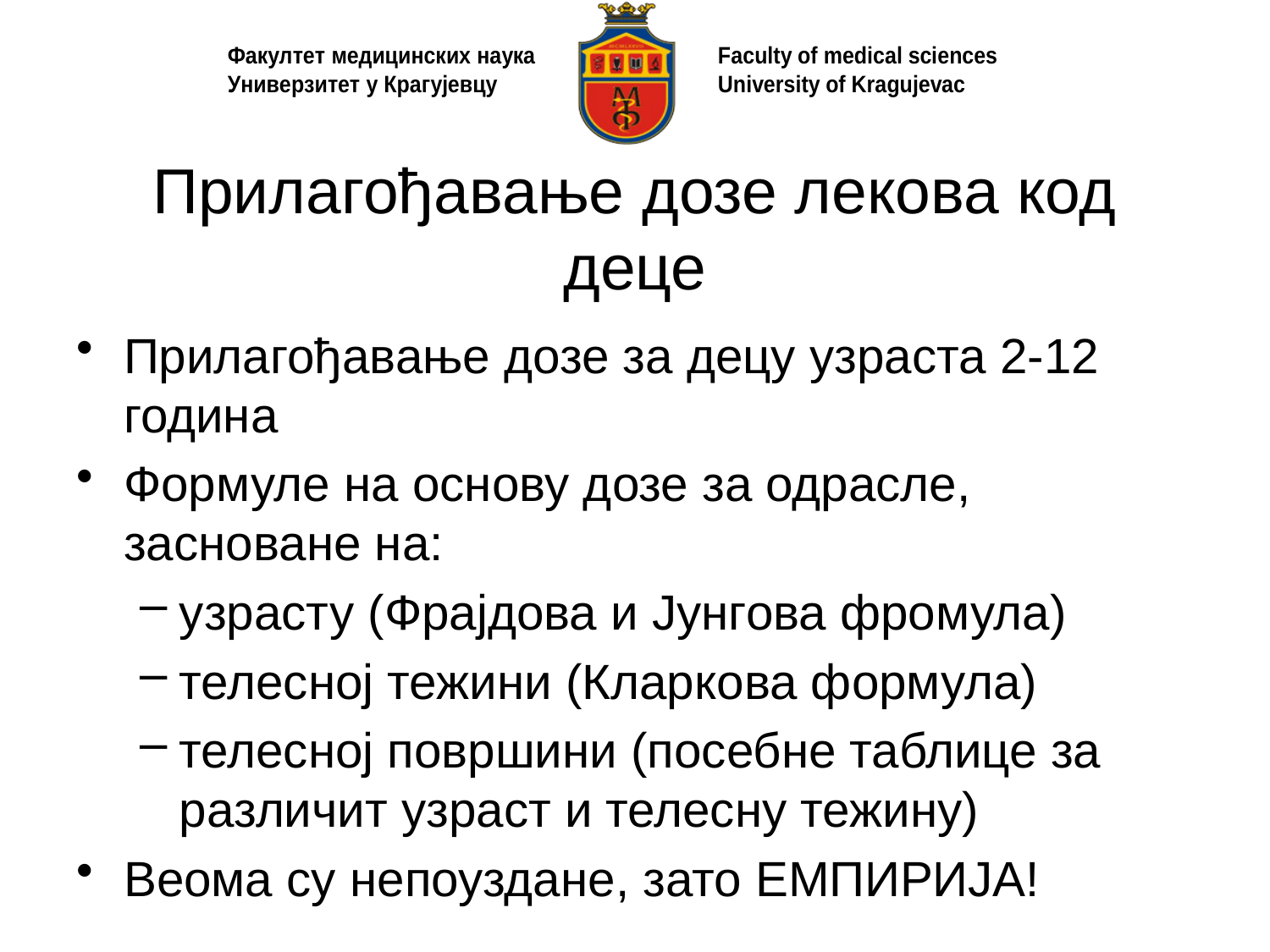

# Прилагођавање дозе лекова код деце
Прилагођавање дозе за децу узраста 2-12 година
Формуле на основу дозе за одрасле, засноване на:
узрасту (Фрајдова и Јунгова фромула)
телесној тежини (Кларкова формула)
телесној површини (посебне таблице за различит узраст и телесну тежину)
Веома су непоуздане, зато ЕМПИРИЈА!